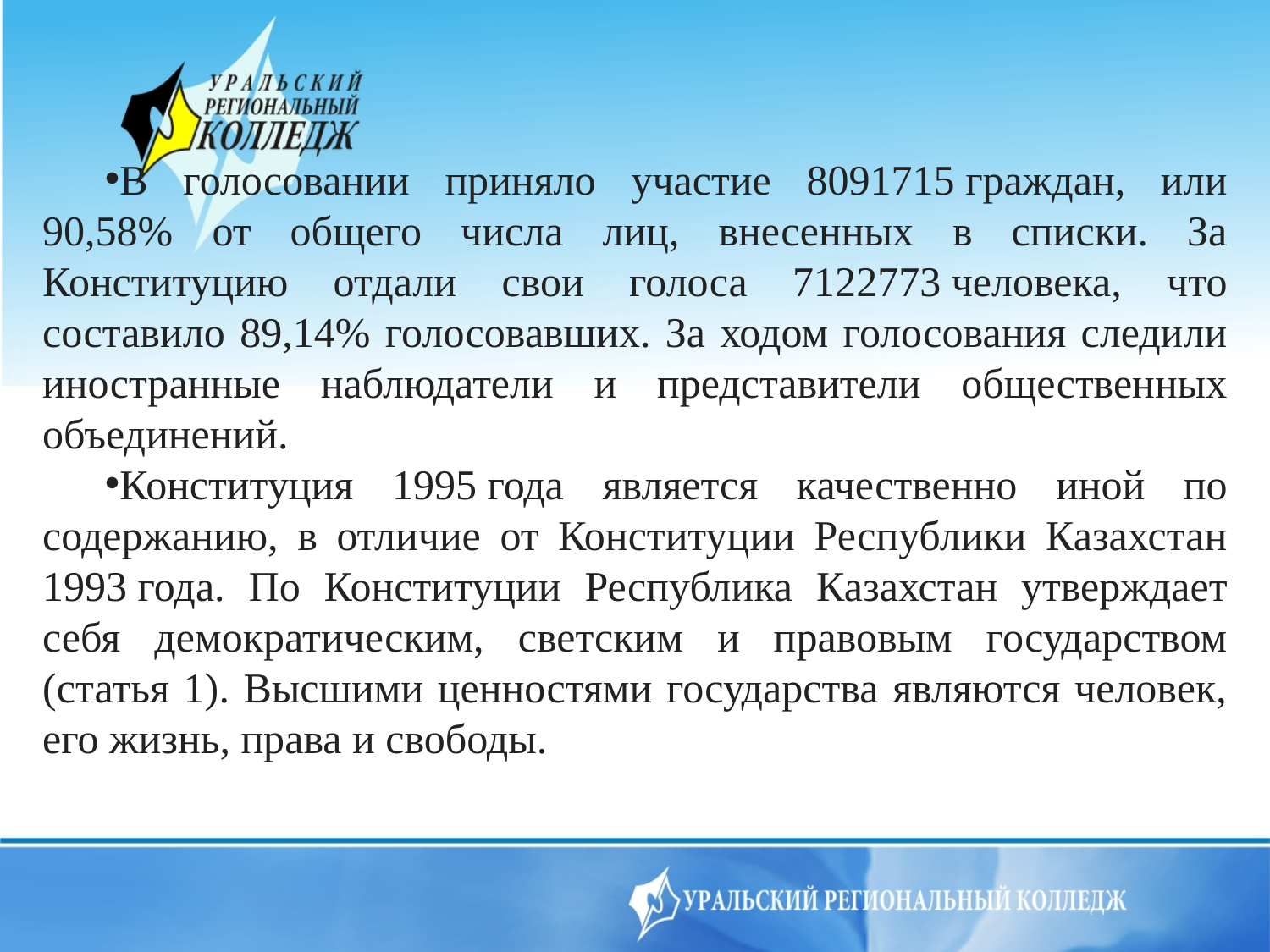

В голосовании приняло участие 8091715 граждан, или 90,58% от общего числа лиц, внесенных в списки. За Конституцию отдали свои голоса 7122773 человека, что составило 89,14% голосовавших. За ходом голосования следили иностранные наблюдатели и представители общественных объединений.
Конституция 1995 года является качественно иной по содержанию, в отличие от Конституции Республики Казахстан 1993 года. По Конституции Республика Казахстан утверждает себя демократическим, светским и правовым государством (статья 1). Высшими ценностями государства являются человек, его жизнь, права и свободы.